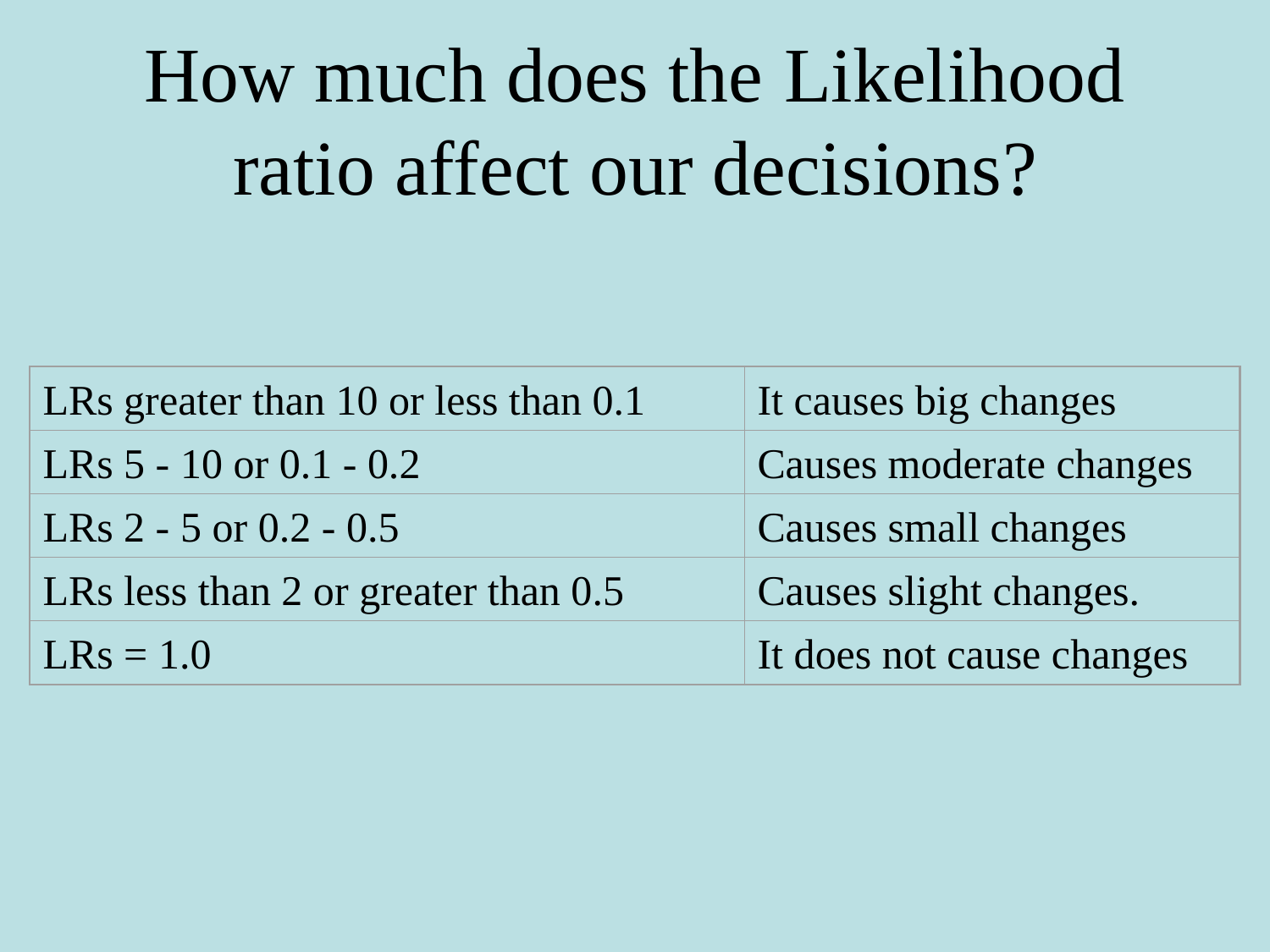

# How much does the Likelihood ratio affect our decisions?

LRs greater than 10 or less than 0.1

It causes big changes

LRs 5 - 10 or 0.1 - 0.2

Causes moderate changes

LRs 2 - 5 or 0.2 - 0.5

Causes small changes

LRs less than 2 or greater than 0.5

Causes slight changes.

LRs = 1.0

It does not cause changes